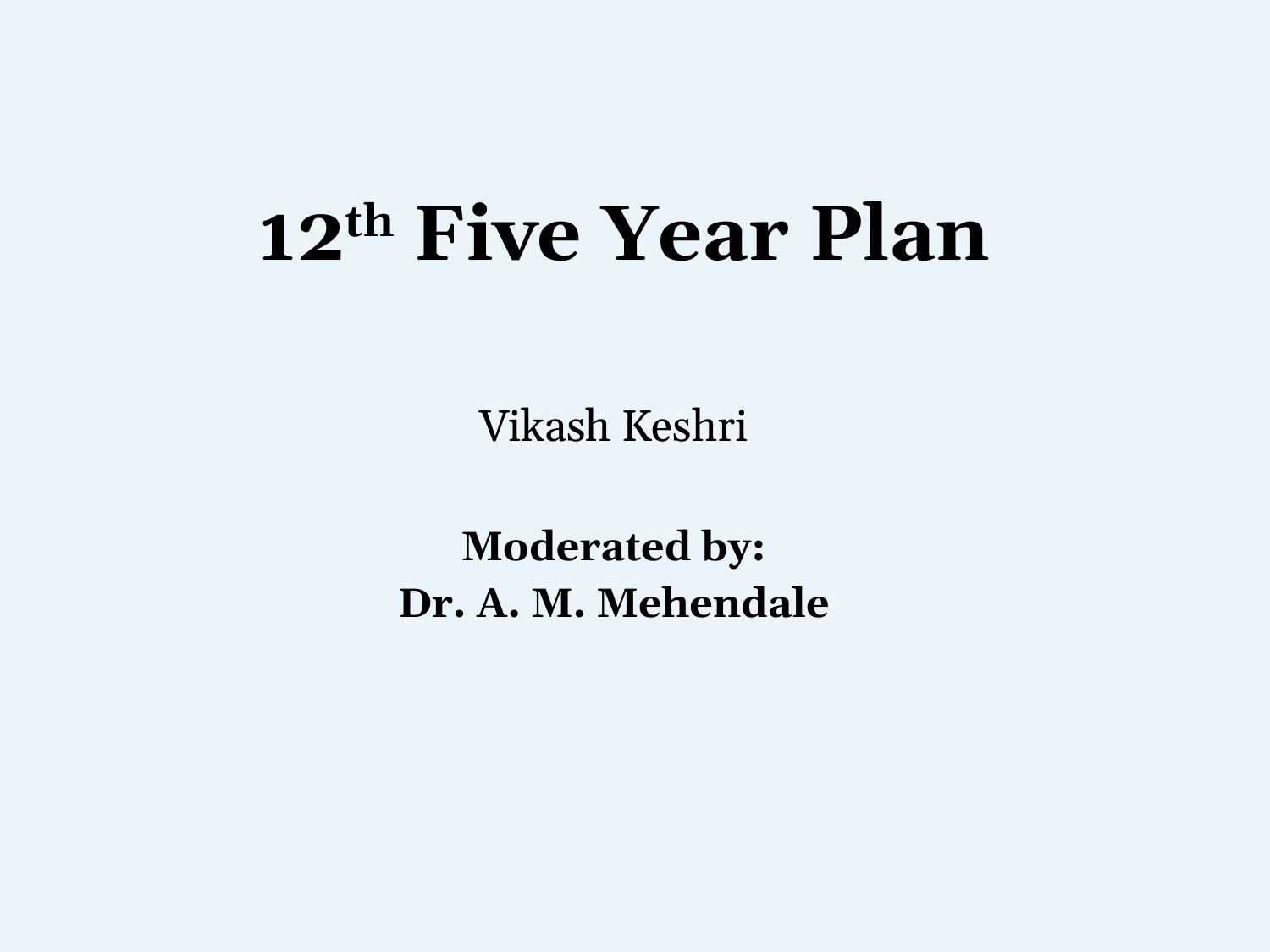

# 12th Five Year Plan
Vikash Keshri

Moderated by:
Dr. A. M. Mehendale